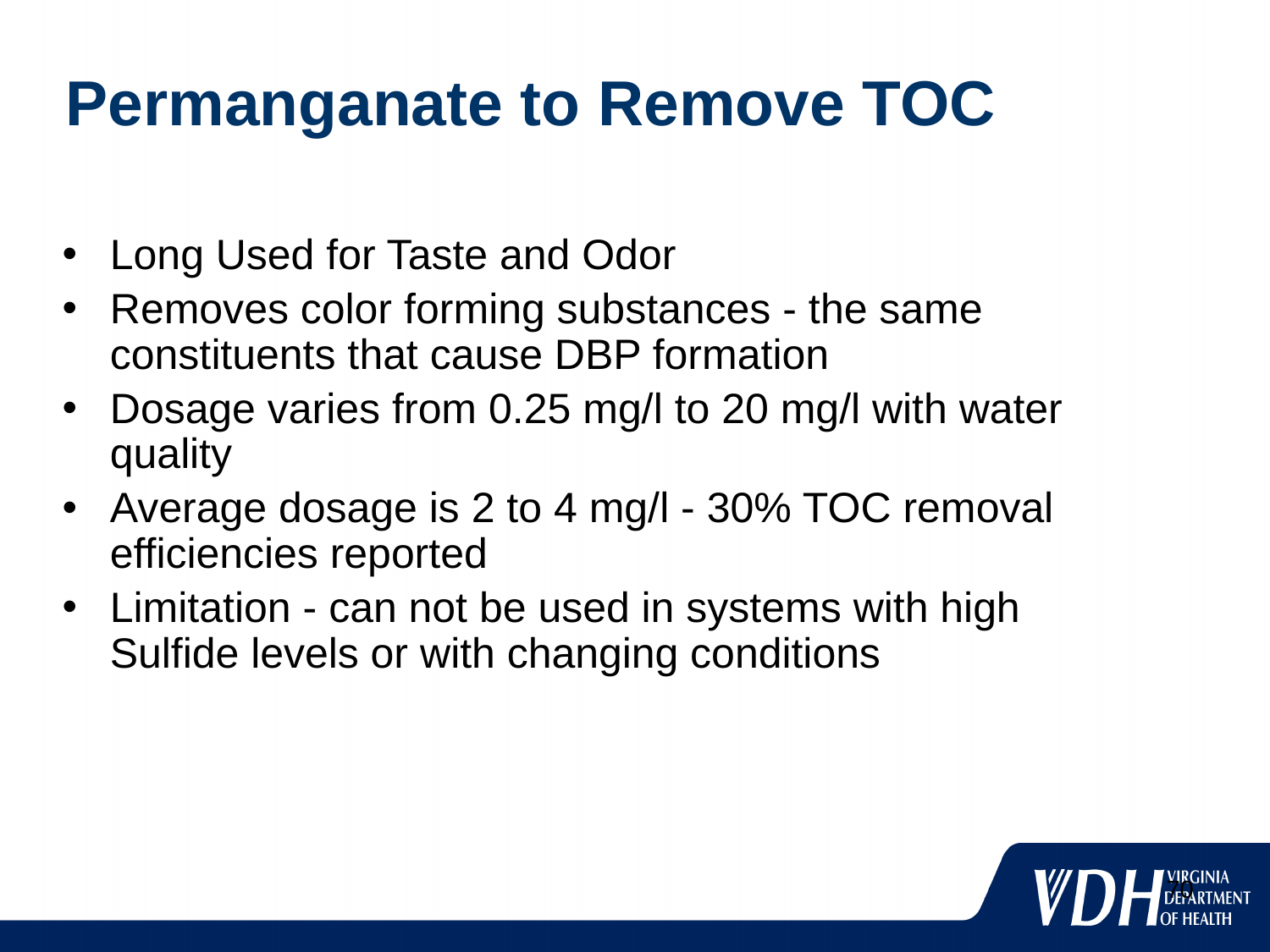

# Permanganate to Remove TOC

Long Used for Taste and Odor
Removes color forming substances - the same constituents that cause DBP formation
Dosage varies from 0.25 mg/l to 20 mg/l with water quality
Average dosage is 2 to 4 mg/l - 30% TOC removal efficiencies reported
Limitation - can not be used in systems with high Sulfide levels or with changing conditions

70